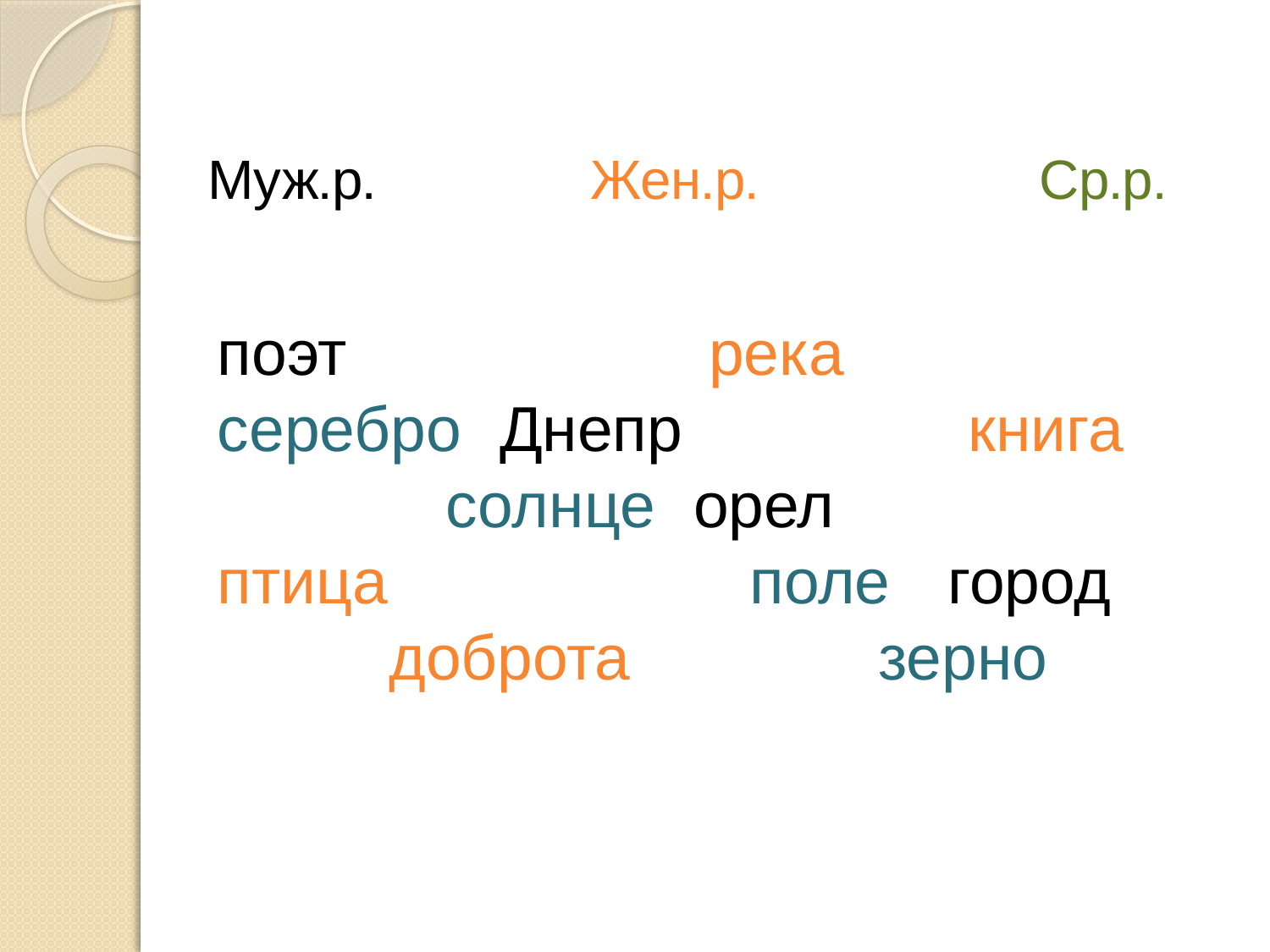

# Муж.р.             Жен.р.                 Ср.р.
поэт                   река                      серебро  Днепр               книга                    солнце  орел                   птица                   поле   город                 доброта             зерно